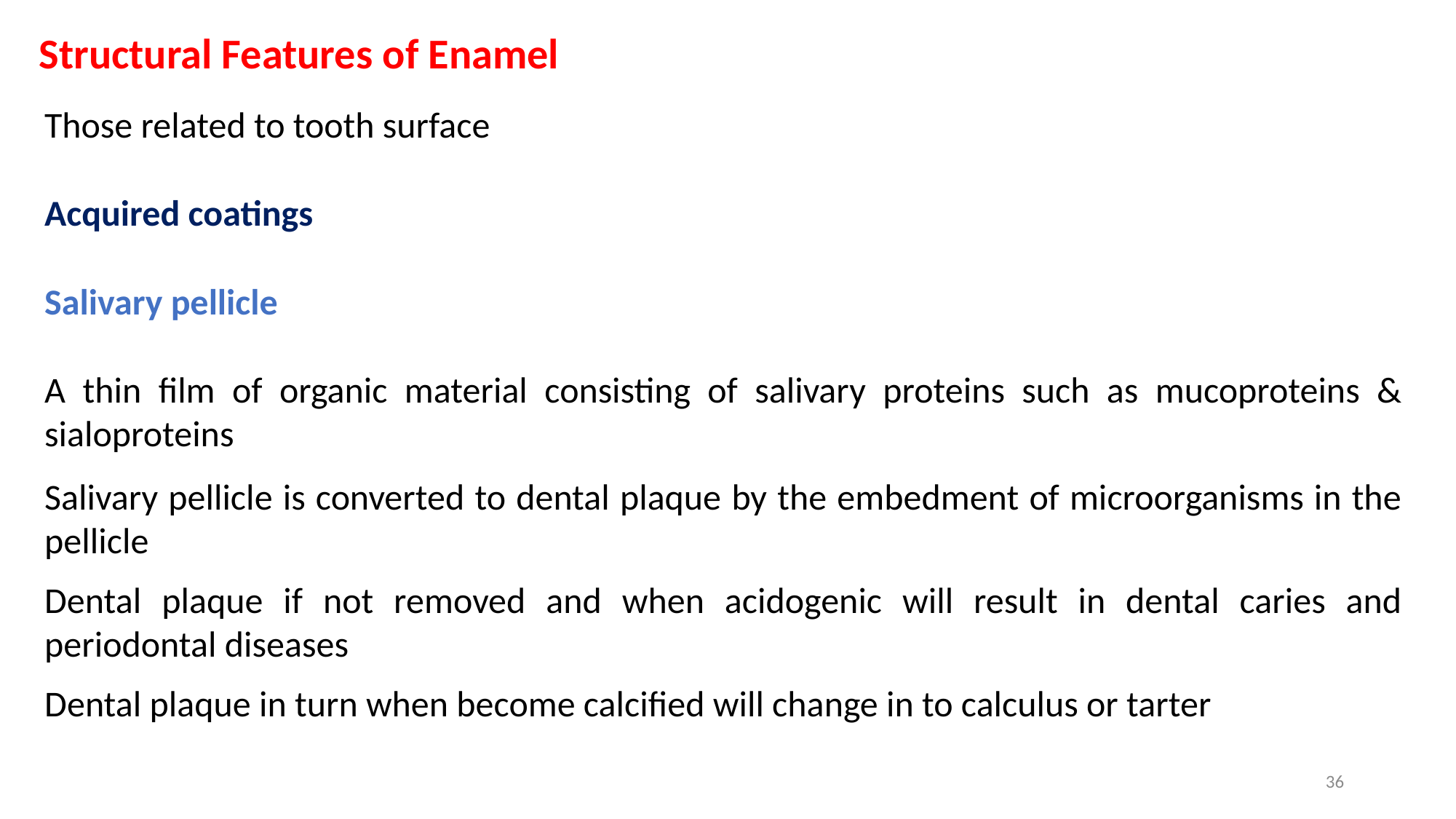

Structural Features of Enamel
Those related to tooth surface
Acquired coatings
Salivary pellicle
A thin film of organic material consisting of salivary proteins such as mucoproteins & sialoproteins
Salivary pellicle is converted to dental plaque by the embedment of microorganisms in the pellicle
Dental plaque if not removed and when acidogenic will result in dental caries and periodontal diseases
Dental plaque in turn when become calcified will change in to calculus or tarter
36